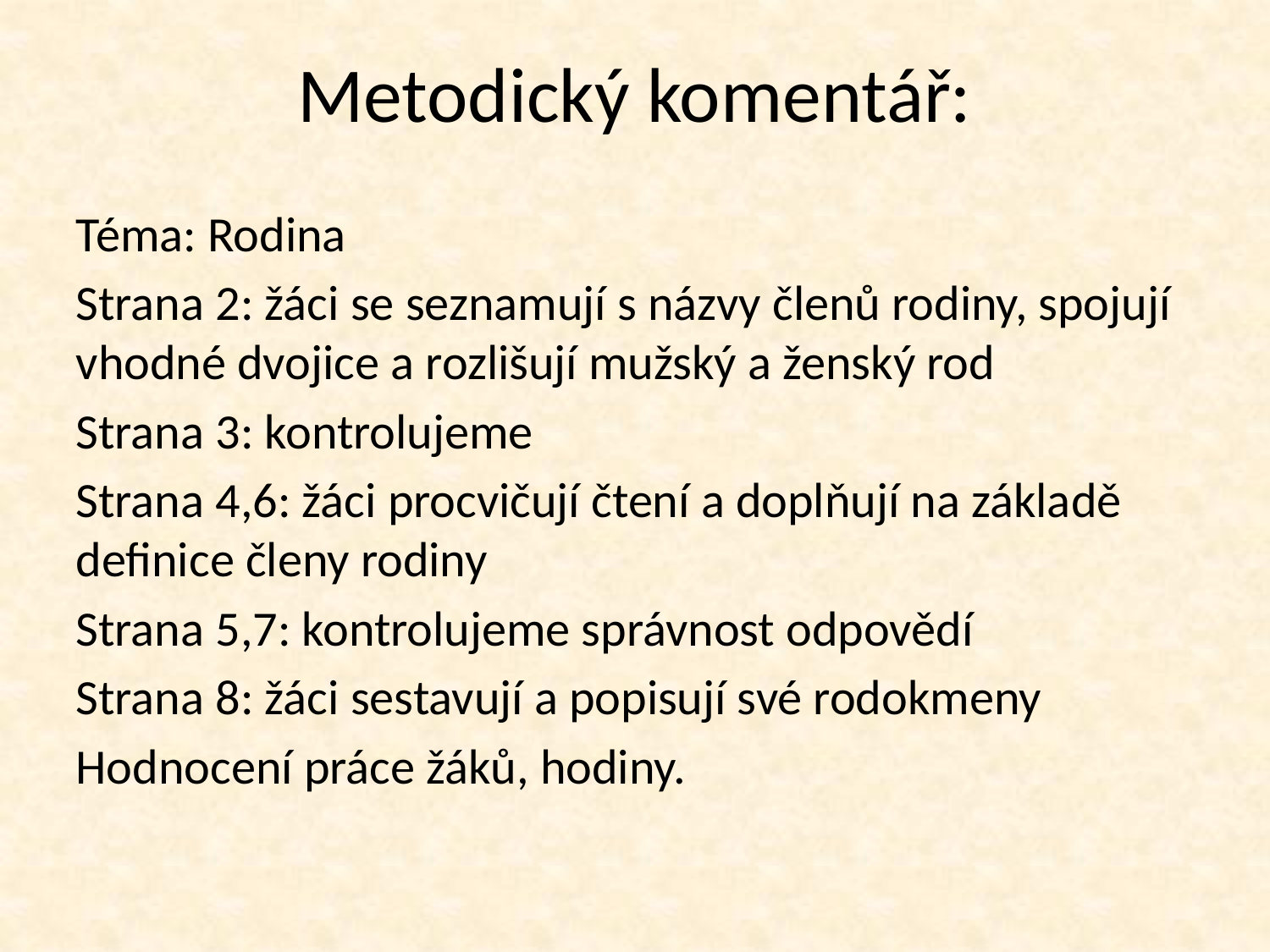

Metodický komentář:
Téma: Rodina
Strana 2: žáci se seznamují s názvy členů rodiny, spojují vhodné dvojice a rozlišují mužský a ženský rod
Strana 3: kontrolujeme
Strana 4,6: žáci procvičují čtení a doplňují na základě definice členy rodiny
Strana 5,7: kontrolujeme správnost odpovědí
Strana 8: žáci sestavují a popisují své rodokmeny
Hodnocení práce žáků, hodiny.